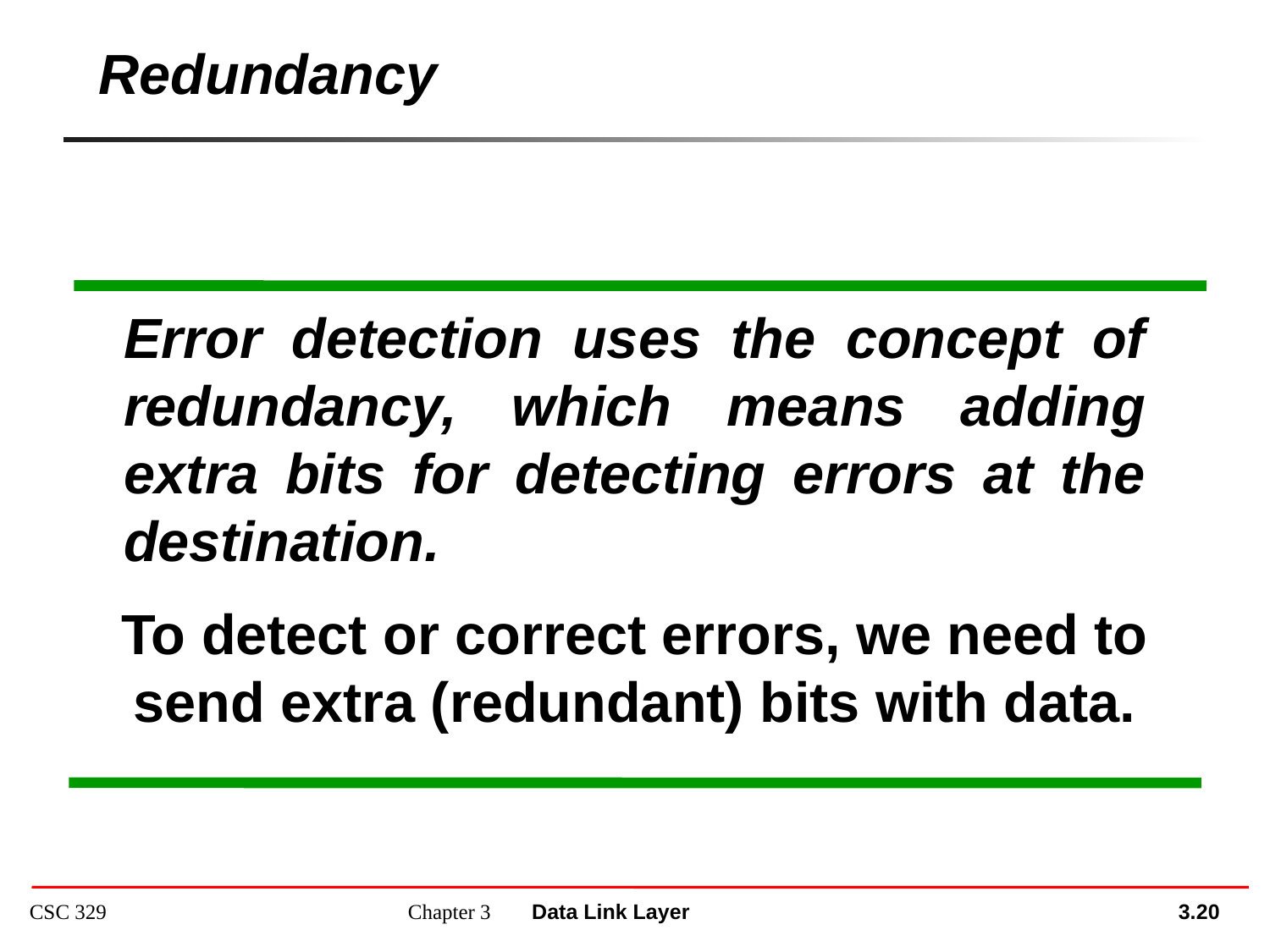

Redundancy

Error detection uses the concept of redundancy, which means adding extra bits for detecting errors at the destination.
To detect or correct errors, we need to send extra (redundant) bits with data.